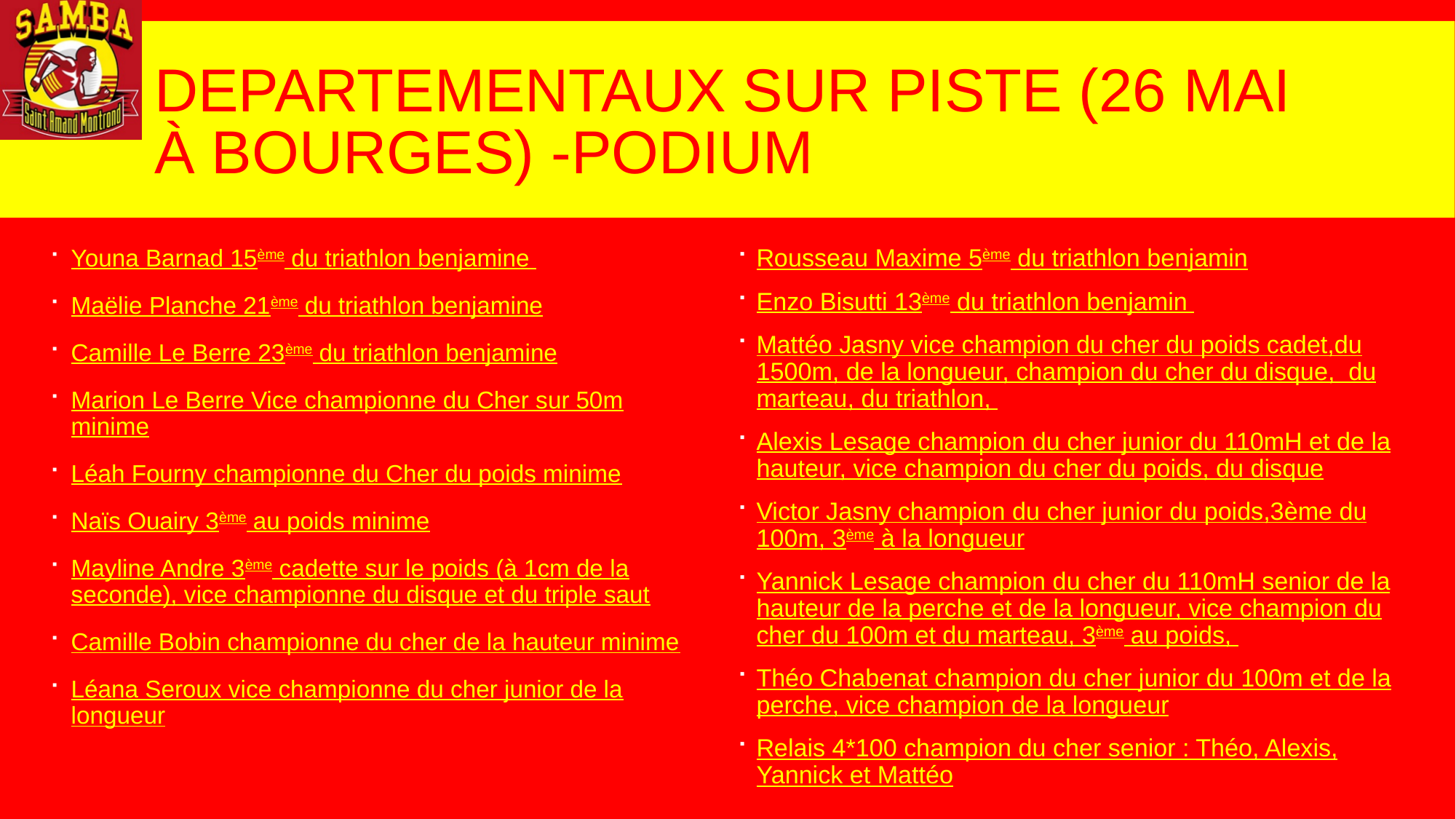

# Departementaux sur piste (26 mai à bourges) -podium
Youna Barnad 15ème du triathlon benjamine
Maëlie Planche 21ème du triathlon benjamine
Camille Le Berre 23ème du triathlon benjamine
Marion Le Berre Vice championne du Cher sur 50m minime
Léah Fourny championne du Cher du poids minime
Naïs Ouairy 3ème au poids minime
Mayline Andre 3ème cadette sur le poids (à 1cm de la seconde), vice championne du disque et du triple saut
Camille Bobin championne du cher de la hauteur minime
Léana Seroux vice championne du cher junior de la longueur
Rousseau Maxime 5ème du triathlon benjamin
Enzo Bisutti 13ème du triathlon benjamin
Mattéo Jasny vice champion du cher du poids cadet,du 1500m, de la longueur, champion du cher du disque,  du marteau, du triathlon,
Alexis Lesage champion du cher junior du 110mH et de la hauteur, vice champion du cher du poids, du disque
Victor Jasny champion du cher junior du poids,3ème du 100m, 3ème à la longueur
Yannick Lesage champion du cher du 110mH senior de la hauteur de la perche et de la longueur, vice champion du cher du 100m et du marteau, 3ème au poids,
Théo Chabenat champion du cher junior du 100m et de la perche, vice champion de la longueur
Relais 4*100 champion du cher senior : Théo, Alexis, Yannick et Mattéo